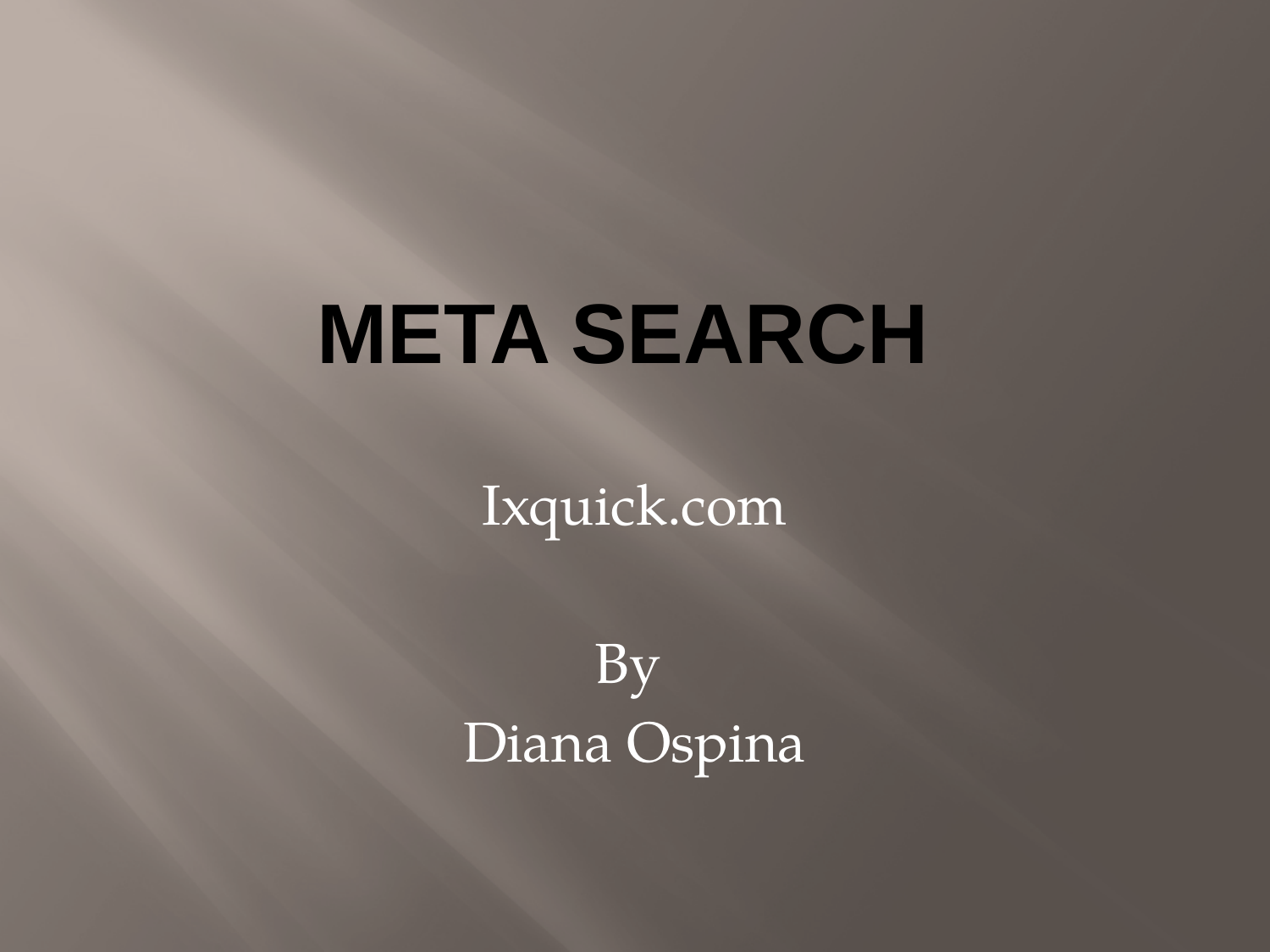

# Meta Search
Ixquick.com

By
Diana Ospina